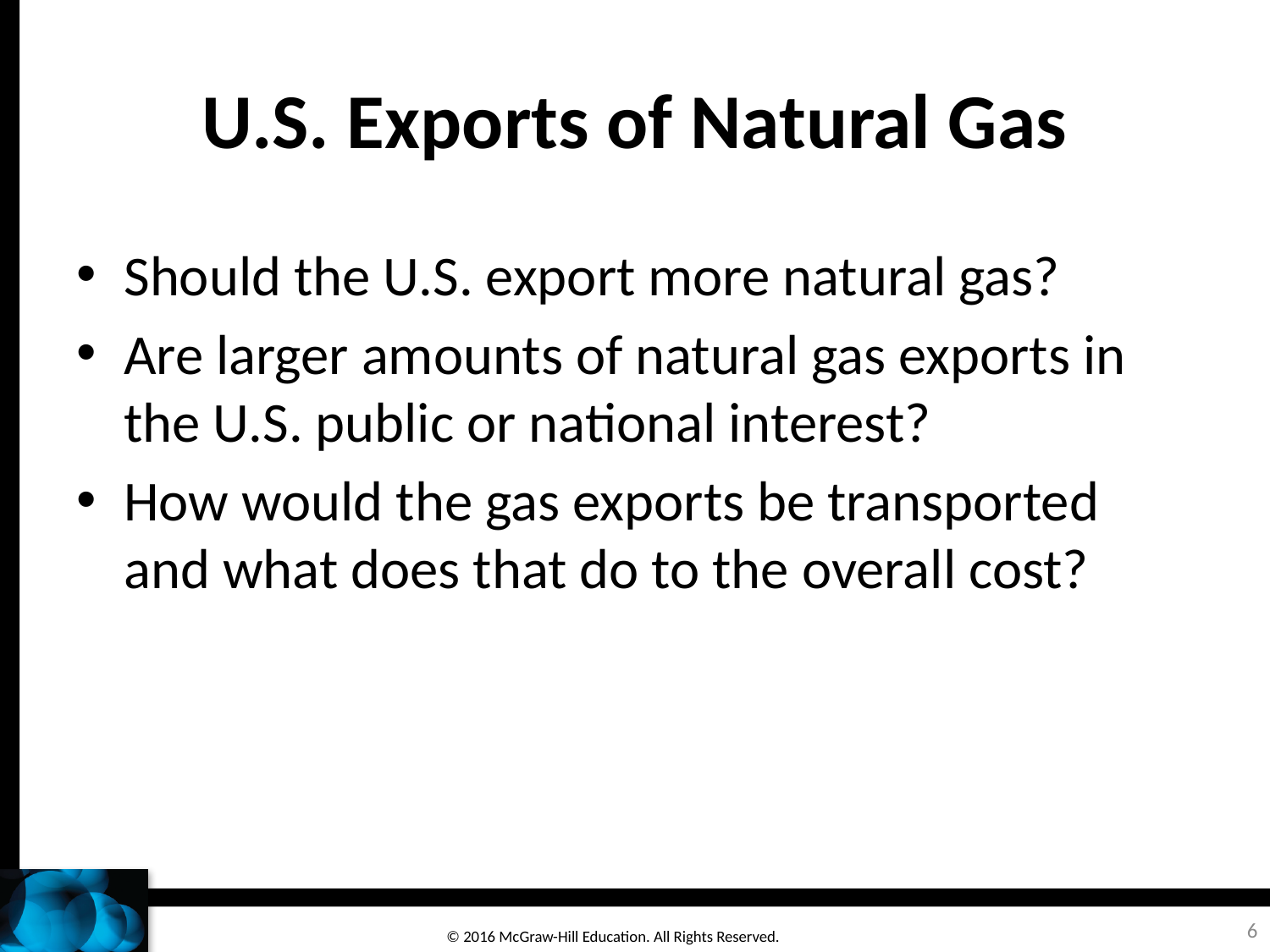

# U.S. Exports of Natural Gas
Should the U.S. export more natural gas?
Are larger amounts of natural gas exports in the U.S. public or national interest?
How would the gas exports be transported and what does that do to the overall cost?

6
© 2016 McGraw-Hill Education. All Rights Reserved.